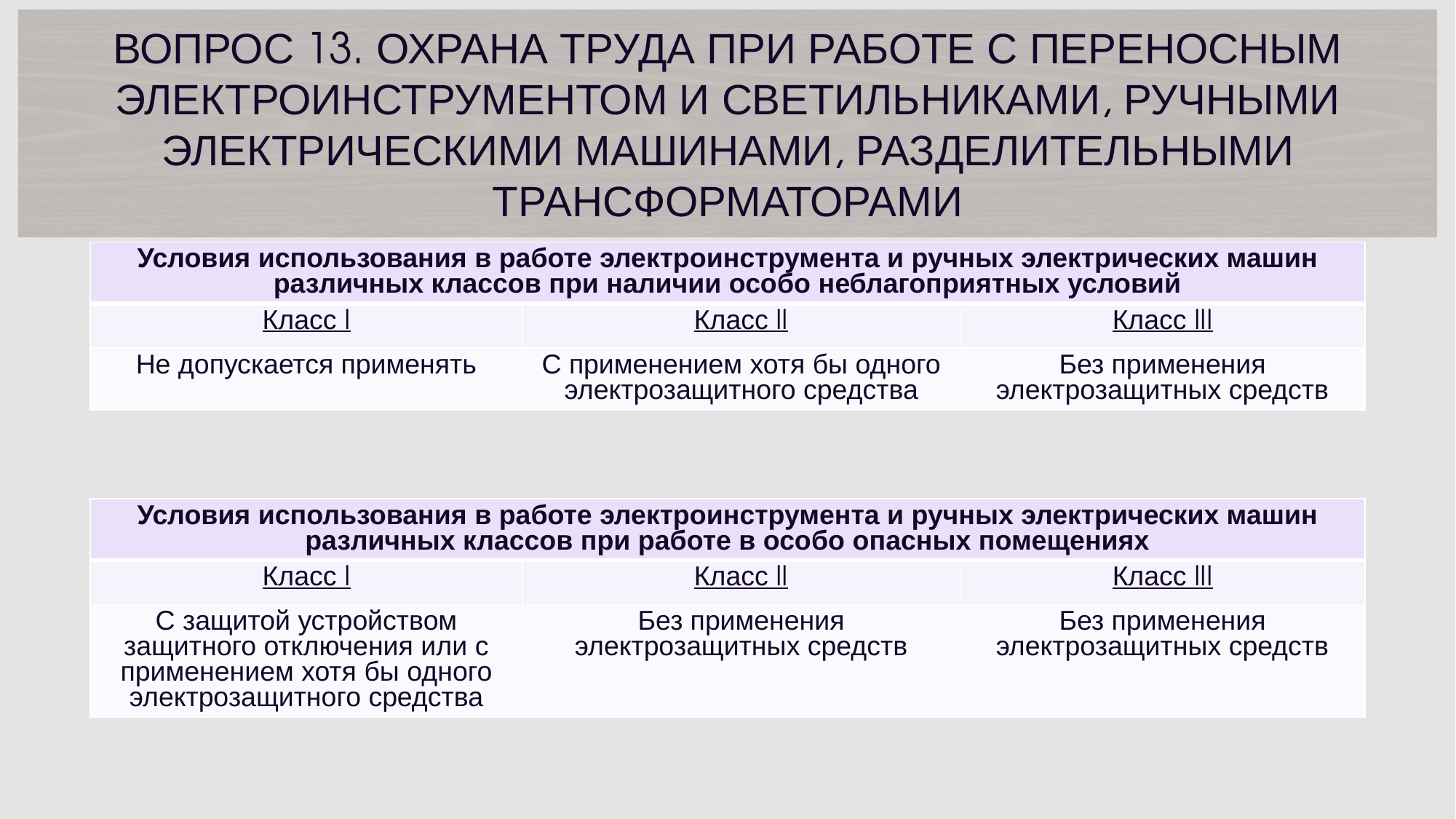

# Вопрос 13. Охрана труда при работе с переносным электроинструментом и светильниками, ручными электрическими машинами, разделительными трансформаторами
| Условия использования в работе электроинструмента и ручных электрических машин различных классов при наличии особо неблагоприятных условий |  |  |
| --- | --- | --- |
| Класс I | Класс II | Класс III |
| Не допускается применять | С применением хотя бы одного электрозащитного средства | Без применения электрозащитных средств |
| Условия использования в работе электроинструмента и ручных электрических машин различных классов при работе в особо опасных помещениях |  |  |
| --- | --- | --- |
| Класс I | Класс II | Класс III |
| С защитой устройством защитного отключения или с применением хотя бы одного электрозащитного средства | Без применения электрозащитных средств | Без применения электрозащитных средств |